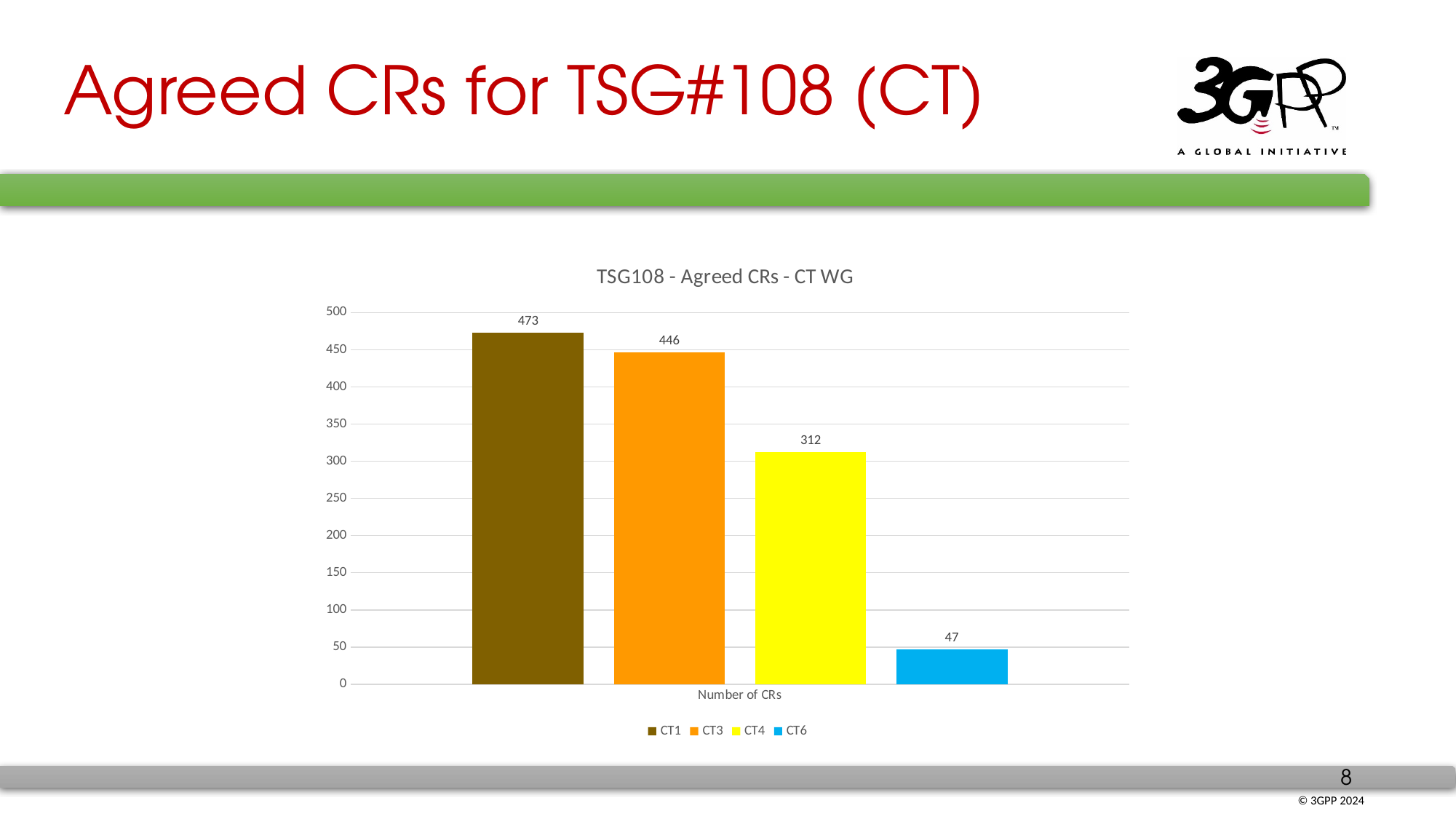

# Agreed CRs for TSG#108 (CT)

### Chart: TSG108 - Agreed CRs - CT WG

| Category | CT1 | CT3 | CT4 | CT6 |
|---|---|---|---|---|
| Number of CRs | 473.0 | 446.0 | 312.0 | 47.0 |